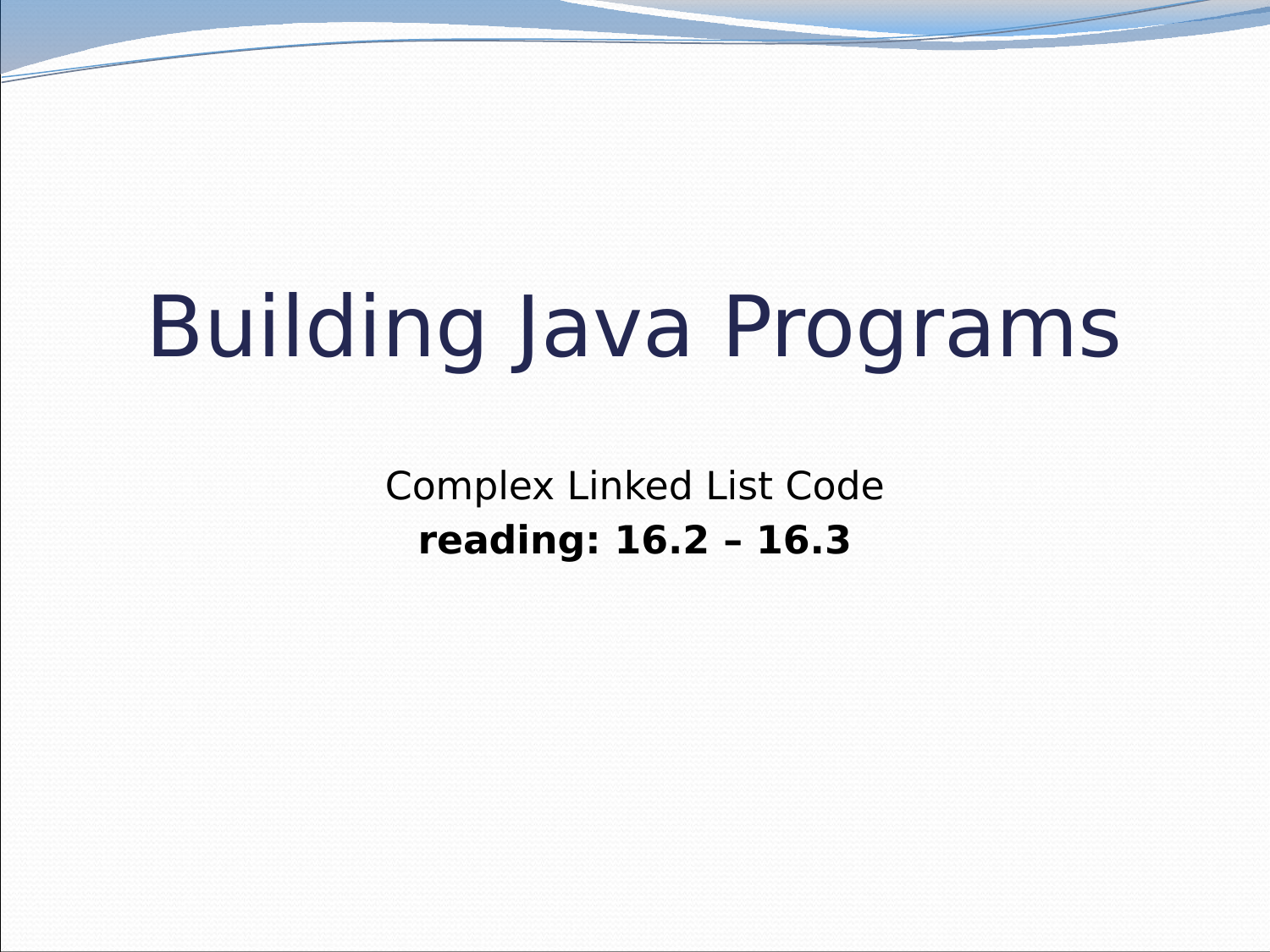

# Building Java Programs
Complex Linked List Code
reading: 16.2 – 16.3